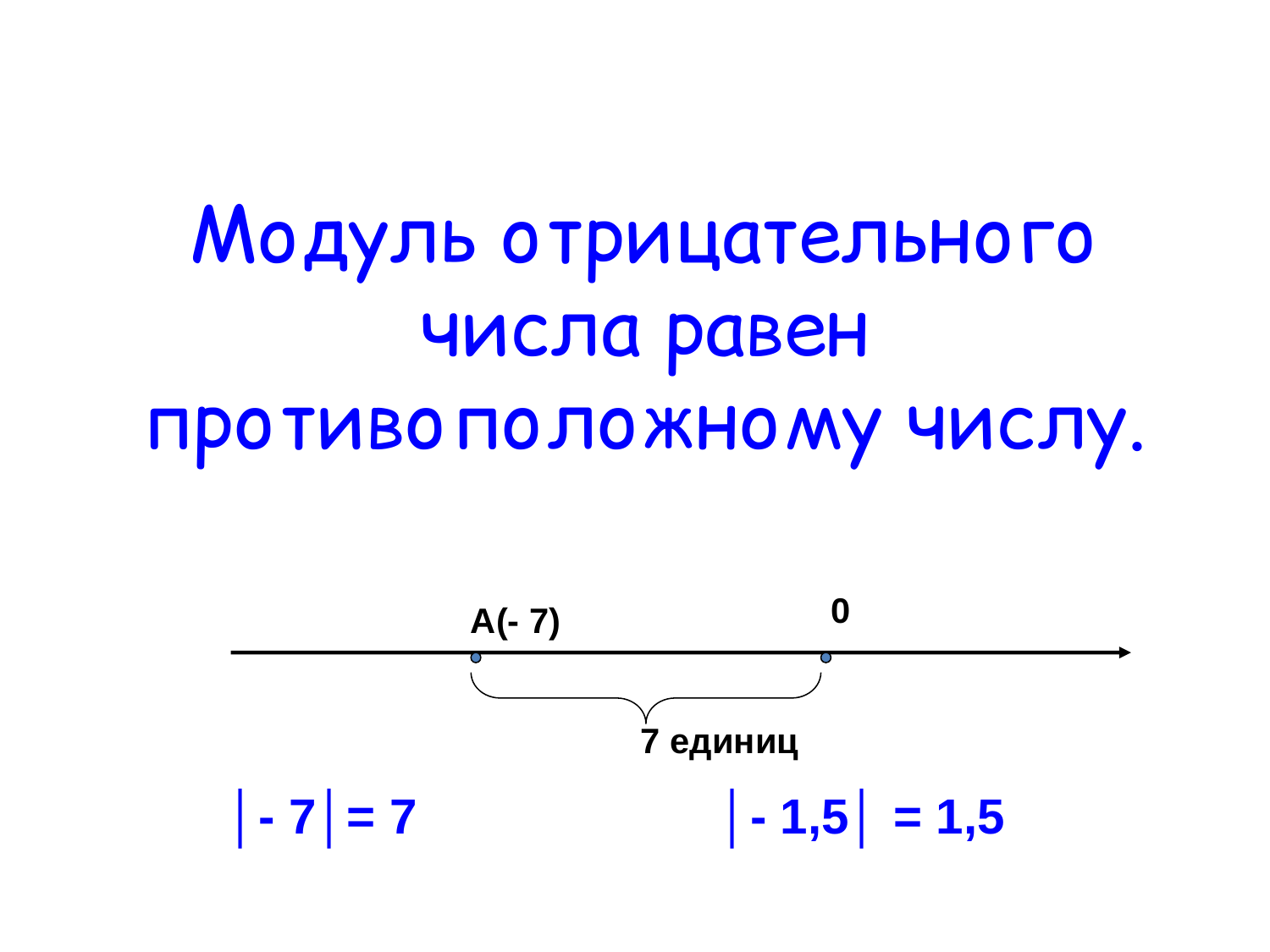

# Модуль отрицательного числа равен противоположному числу.

0
А(- 7)

7 единиц
     │- 7│= 7                      │- 1,5│ = 1,5